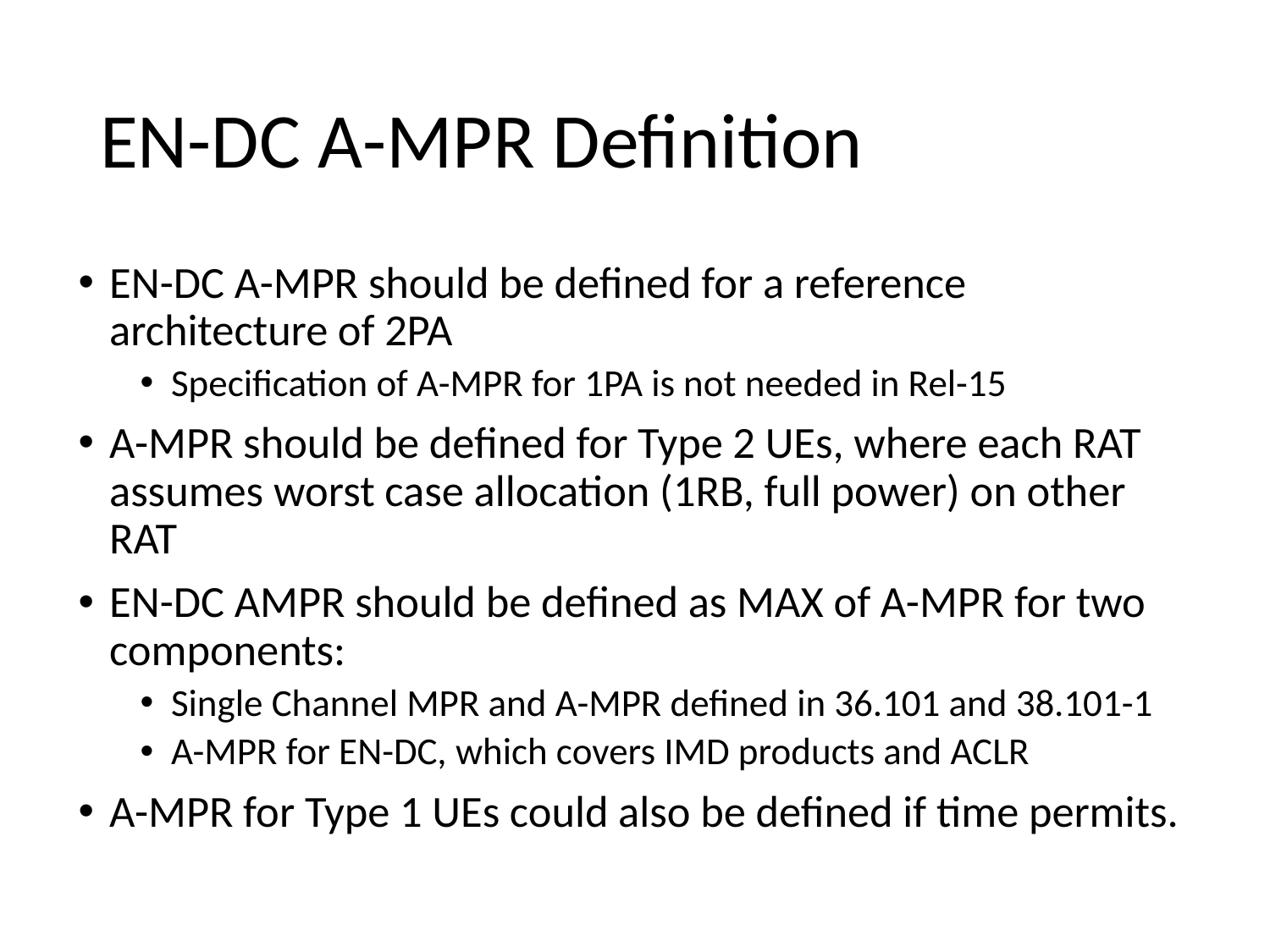

# EN-DC A-MPR Definition
EN-DC A-MPR should be defined for a reference architecture of 2PA
Specification of A-MPR for 1PA is not needed in Rel-15
A-MPR should be defined for Type 2 UEs, where each RAT assumes worst case allocation (1RB, full power) on other RAT
EN-DC AMPR should be defined as MAX of A-MPR for two components:
Single Channel MPR and A-MPR defined in 36.101 and 38.101-1
A-MPR for EN-DC, which covers IMD products and ACLR
A-MPR for Type 1 UEs could also be defined if time permits.